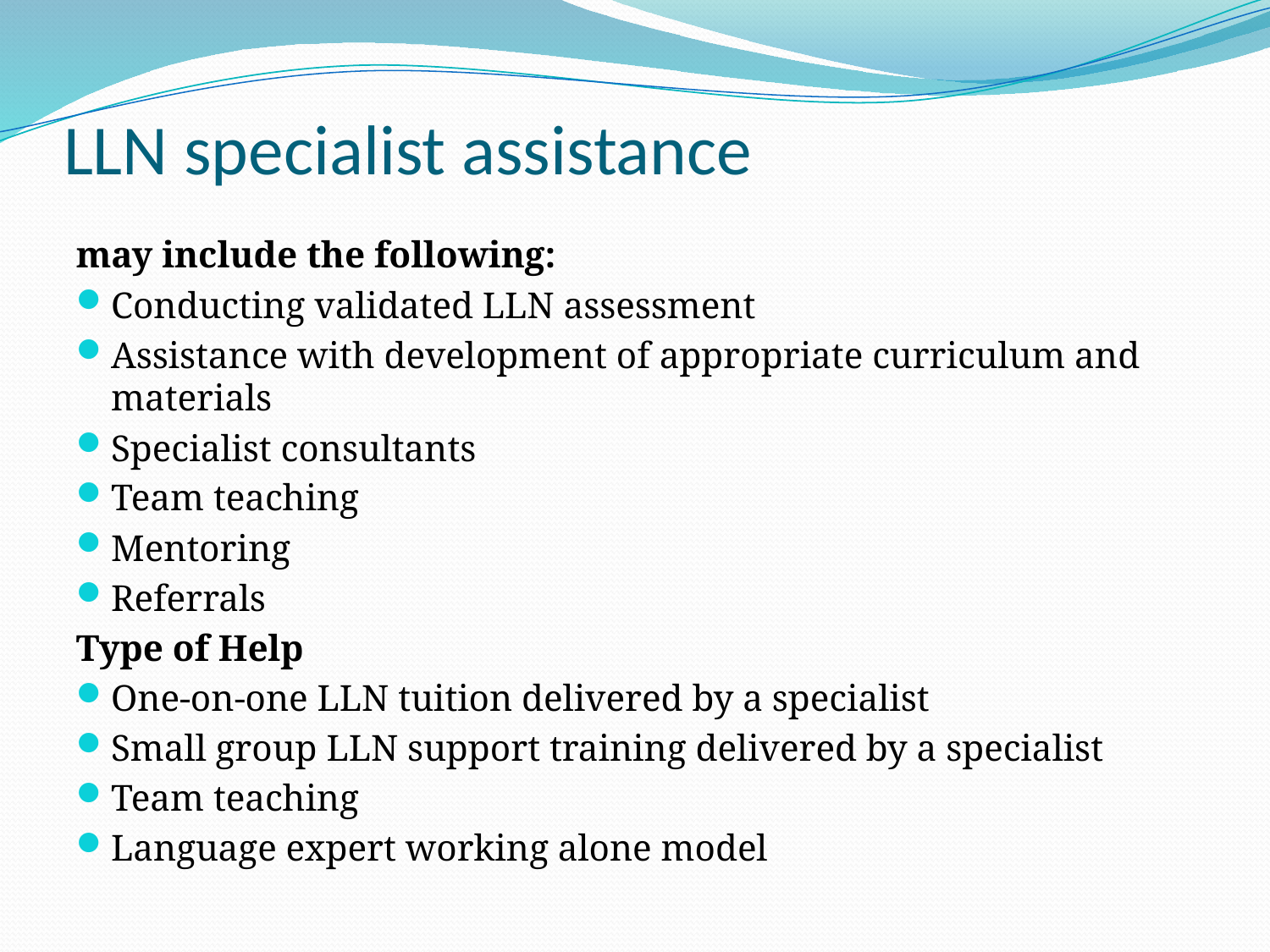

# LLN specialist assistance
may include the following:
Conducting validated LLN assessment
Assistance with development of appropriate curriculum and materials
Specialist consultants
Team teaching
Mentoring
Referrals
Type of Help
One-on-one LLN tuition delivered by a specialist
Small group LLN support training delivered by a specialist
Team teaching
Language expert working alone model